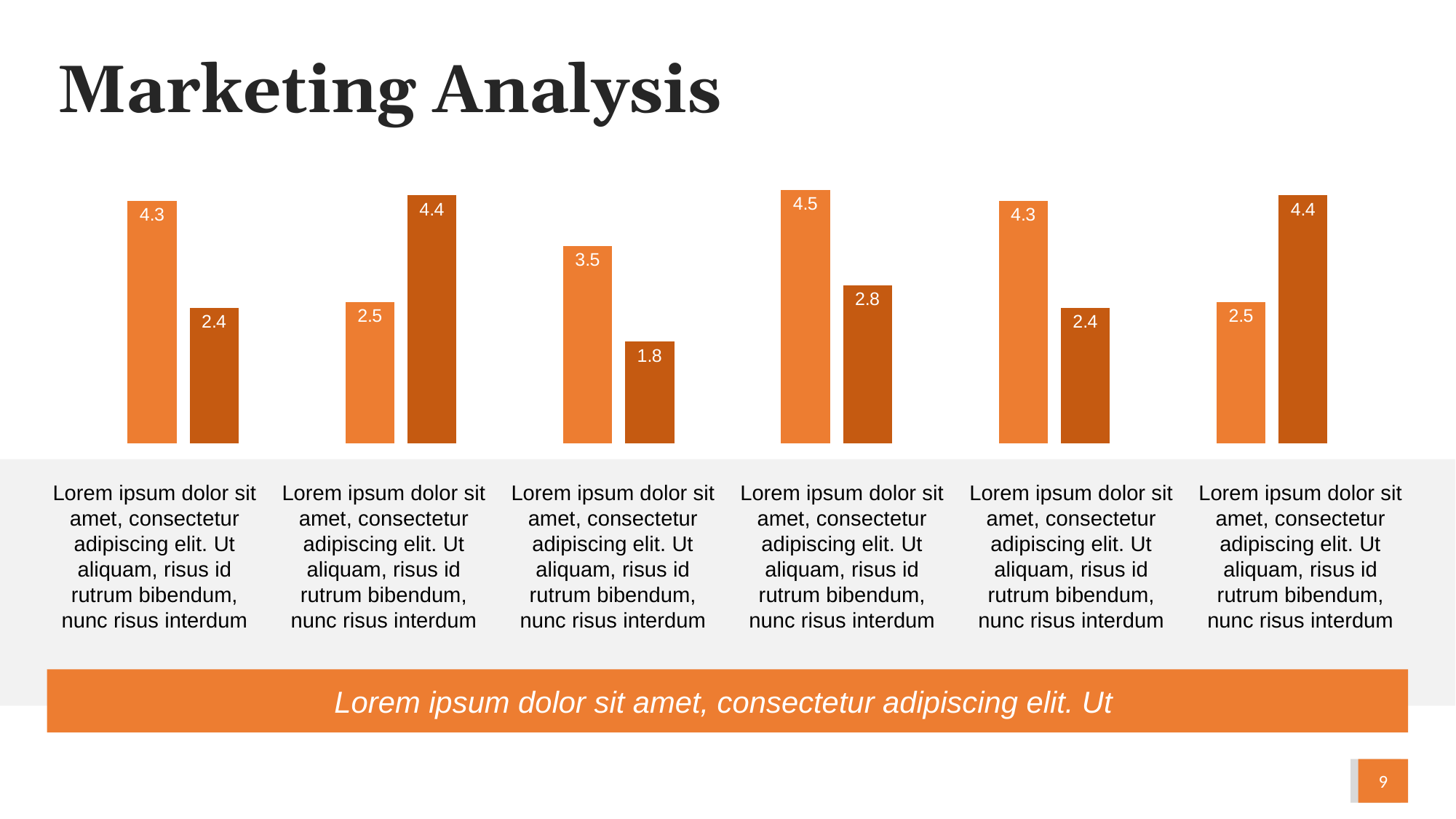

# Marketing Analysis

### Chart

| Category | Series 1 | Series 2 |
|---|---|---|
| Category 1 | 4.3 | 2.4 |
| Category 2 | 2.5 | 4.4 |
| Category 3 | 3.5 | 1.8 |
| Category 4 | 4.5 | 2.8 |
Lorem ipsum dolor sit amet, consectetur adipiscing elit. Ut aliquam, risus id rutrum bibendum, nunc risus interdum
Lorem ipsum dolor sit amet, consectetur adipiscing elit. Ut aliquam, risus id rutrum bibendum, nunc risus interdum
Lorem ipsum dolor sit amet, consectetur adipiscing elit. Ut aliquam, risus id rutrum bibendum, nunc risus interdum
Lorem ipsum dolor sit amet, consectetur adipiscing elit. Ut aliquam, risus id rutrum bibendum, nunc risus interdum
Lorem ipsum dolor sit amet, consectetur adipiscing elit. Ut aliquam, risus id rutrum bibendum, nunc risus interdum
Lorem ipsum dolor sit amet, consectetur adipiscing elit. Ut aliquam, risus id rutrum bibendum, nunc risus interdum
Lorem ipsum dolor sit amet, consectetur adipiscing elit. Ut
9